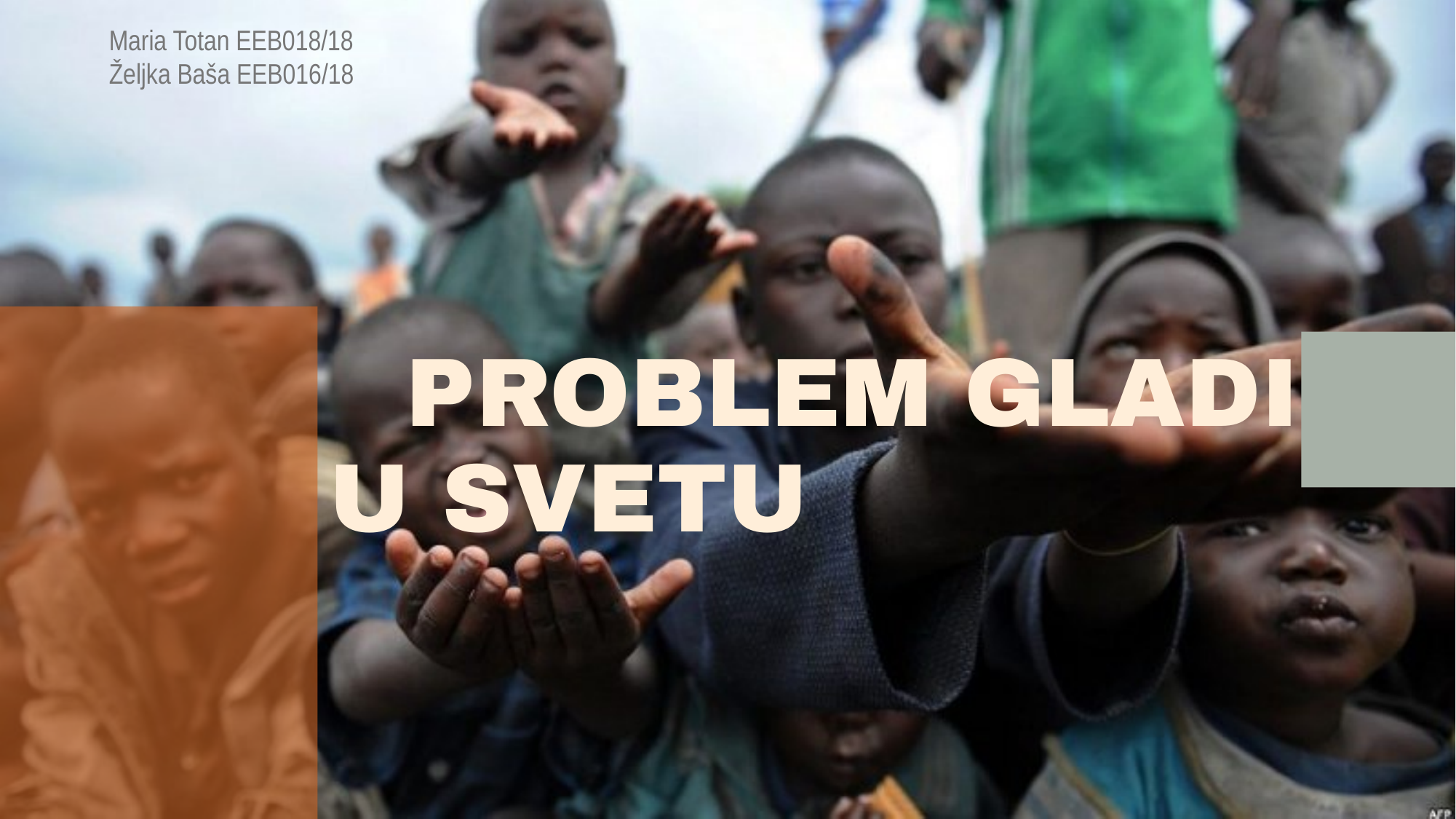

Maria Totan EEB018/18
Željka Baša EEB016/18
PROBLEM GLADI
U SVETU